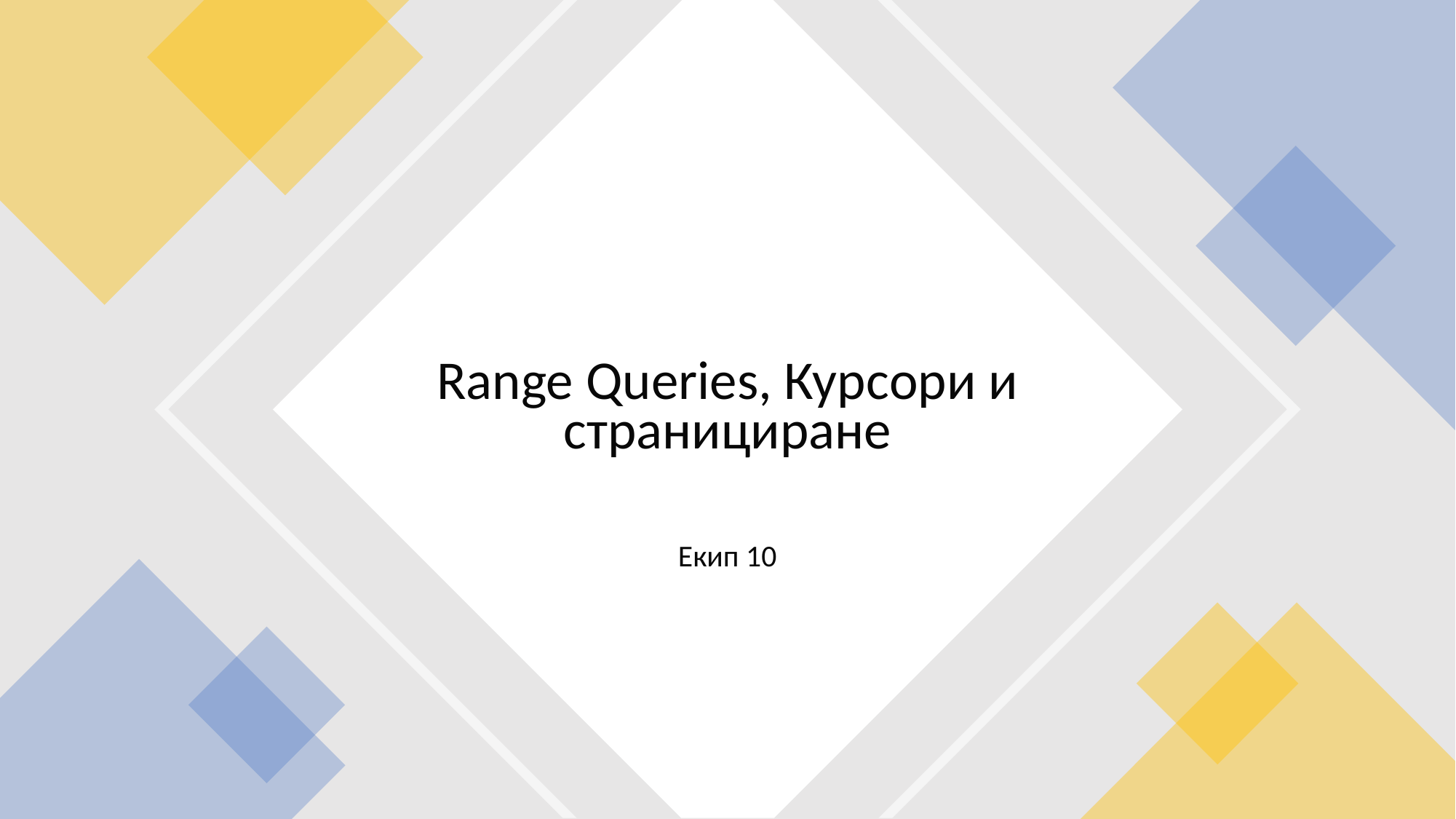

Range Queries, Курсори и странициране
Екип 10